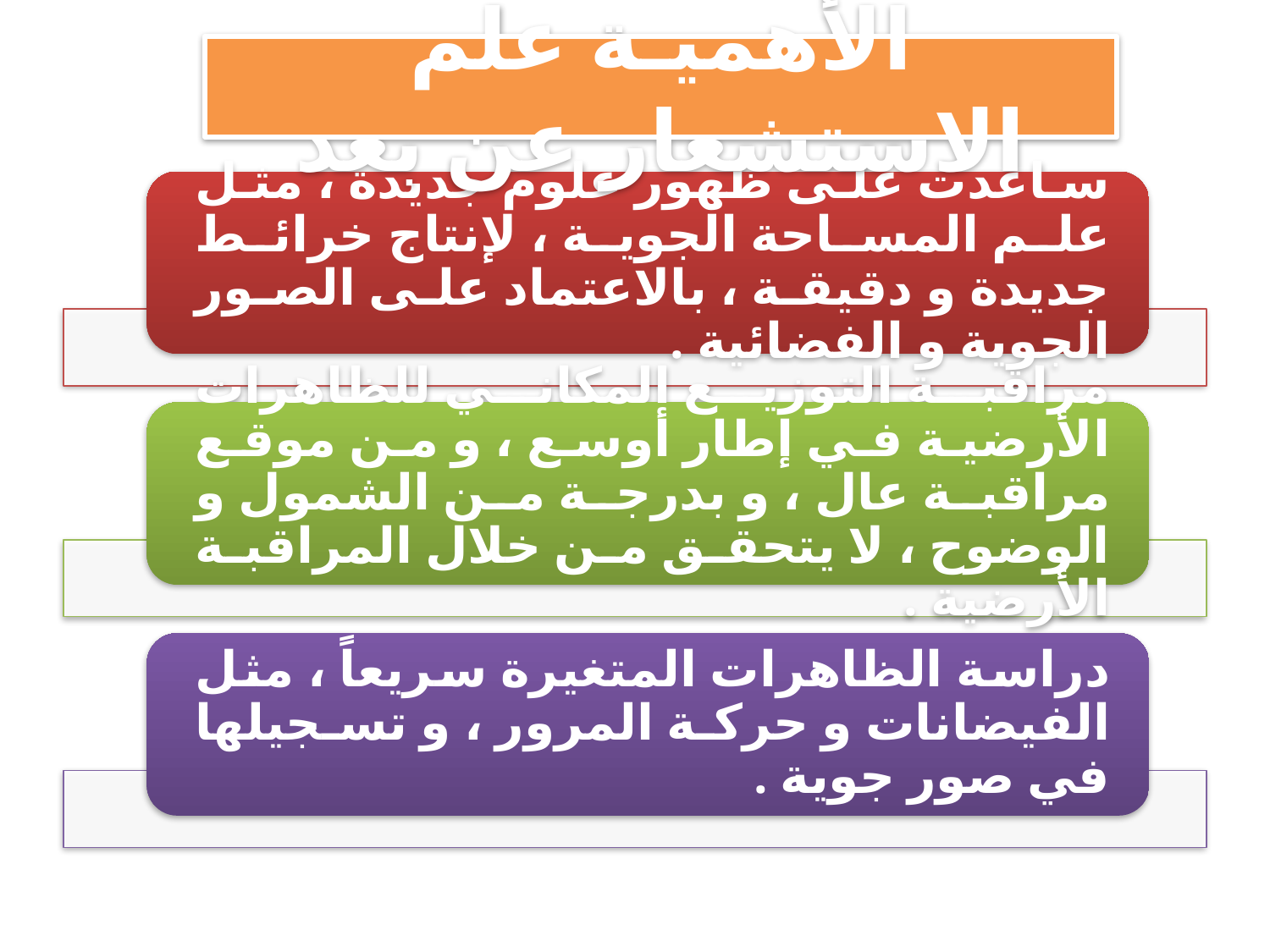

# الأهميـة علم الاستشعار عن بعد
ساعدت على ظهور علوم جديدة ، مثل علم المساحة الجوية ، لإنتاج خرائط جديدة و دقيقة ، بالاعتماد على الصور الجوية و الفضائية .
مراقبة التوزيع المكاني للظاهرات الأرضية في إطار أوسع ، و من موقع مراقبة عال ، و بدرجة من الشمول و الوضوح ، لا يتحقق من خلال المراقبة الأرضية .
دراسة الظاهرات المتغيرة سريعاً ، مثل الفيضانات و حركة المرور ، و تسجيلها في صور جوية .